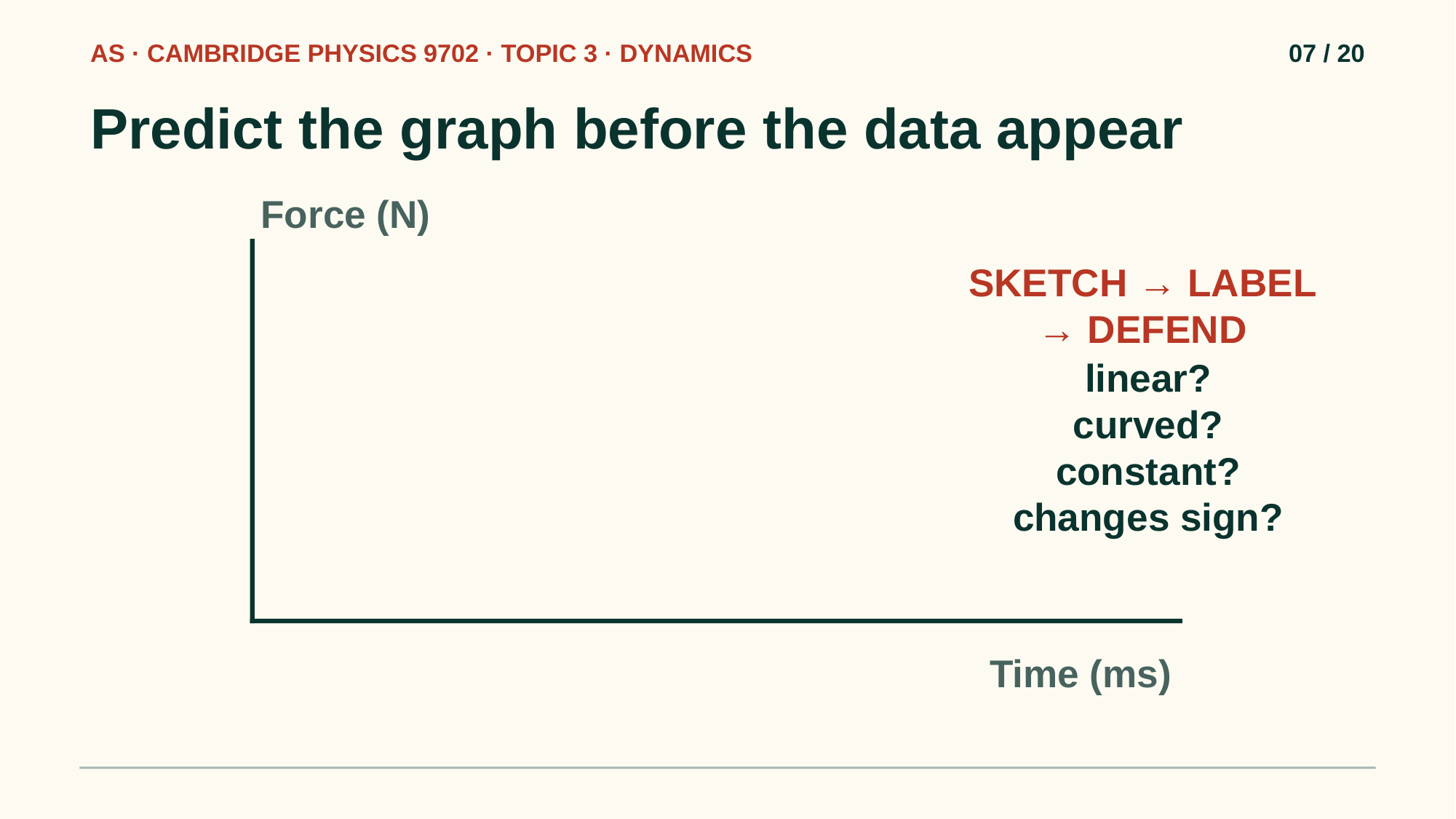

AS · CAMBRIDGE PHYSICS 9702 · TOPIC 3 · DYNAMICS
07 / 20
Predict the graph before the data appear
Force (N)

SKETCH → LABEL → DEFEND
linear?
curved?
constant?
changes sign?

Time (ms)